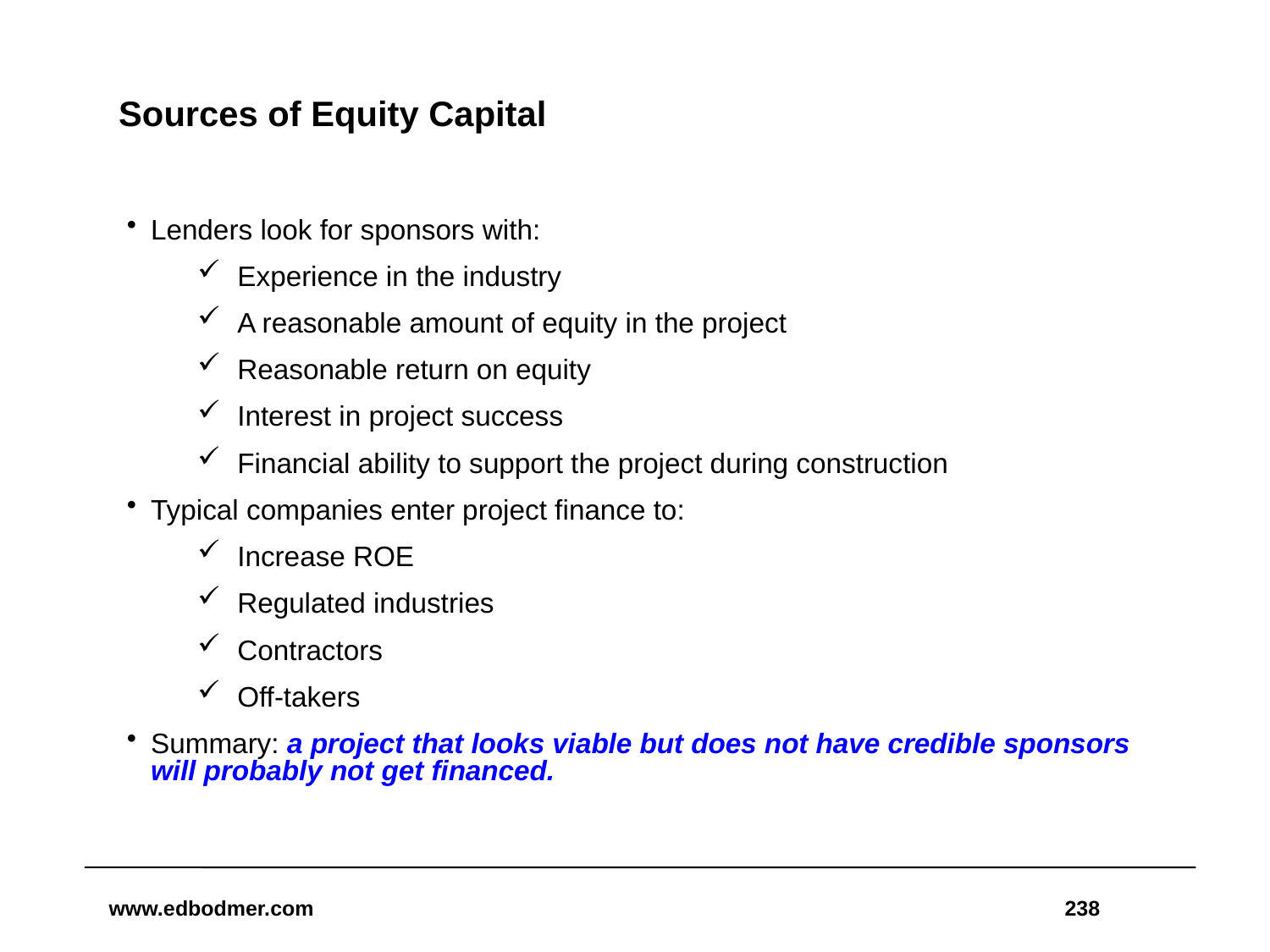

# Sources of Equity Capital
Lenders look for sponsors with:
Experience in the industry
A reasonable amount of equity in the project
Reasonable return on equity
Interest in project success
Financial ability to support the project during construction
Typical companies enter project finance to:
Increase ROE
Regulated industries
Contractors
Off-takers
Summary: a project that looks viable but does not have credible sponsors will probably not get financed.